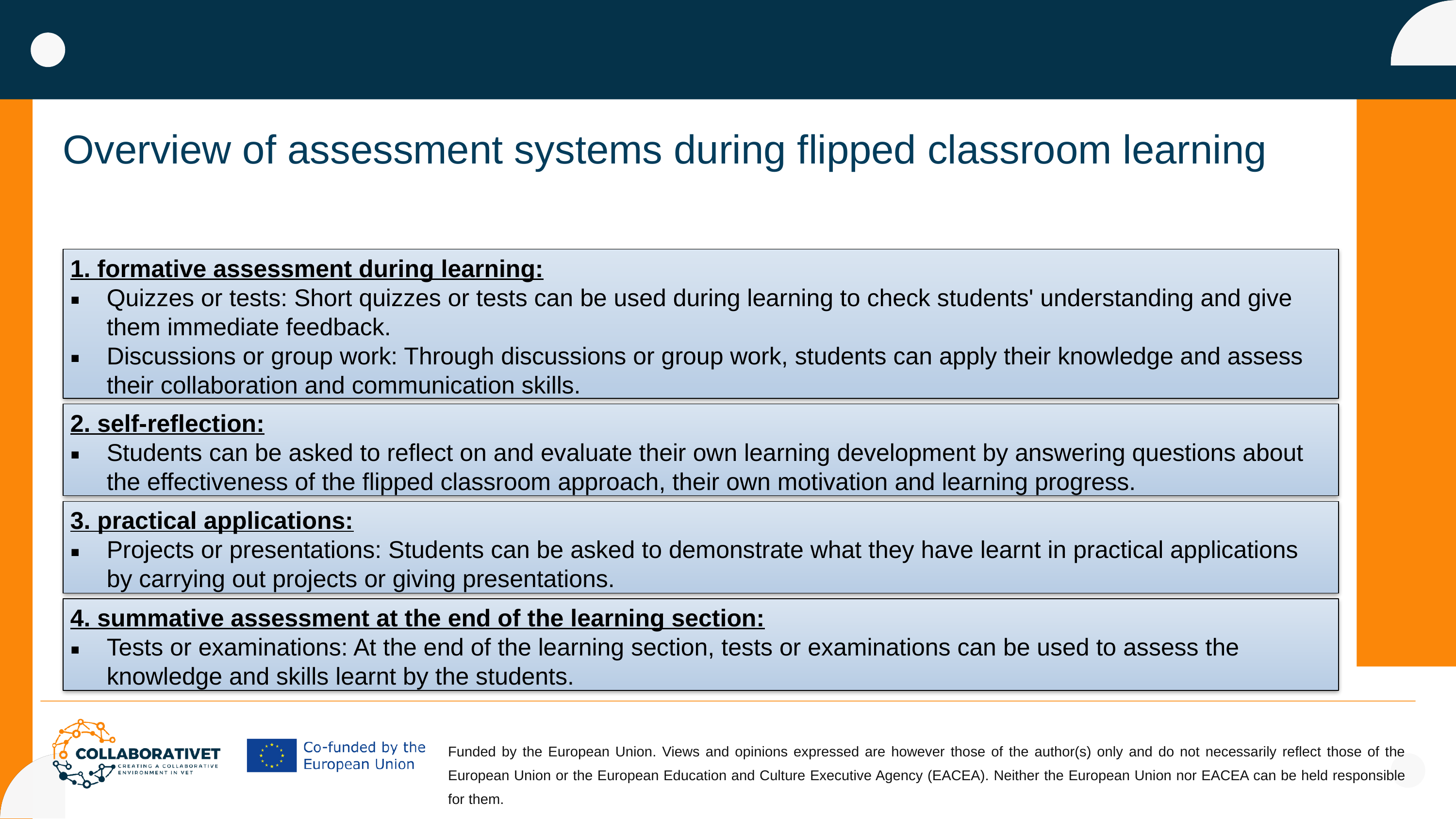

Overview of assessment systems during flipped classroom learning
1. formative assessment during learning:
Quizzes or tests: Short quizzes or tests can be used during learning to check students' understanding and give them immediate feedback.
Discussions or group work: Through discussions or group work, students can apply their knowledge and assess their collaboration and communication skills.
2. self-reflection:
Students can be asked to reflect on and evaluate their own learning development by answering questions about the effectiveness of the flipped classroom approach, their own motivation and learning progress.

3. practical applications:
Projects or presentations: Students can be asked to demonstrate what they have learnt in practical applications by carrying out projects or giving presentations.

4. summative assessment at the end of the learning section:
Tests or examinations: At the end of the learning section, tests or examinations can be used to assess the knowledge and skills learnt by the students.

Funded by the European Union. Views and opinions expressed are however those of the author(s) only and do not necessarily reflect those of the European Union or the European Education and Culture Executive Agency (EACEA). Neither the European Union nor EACEA can be held responsible for them.